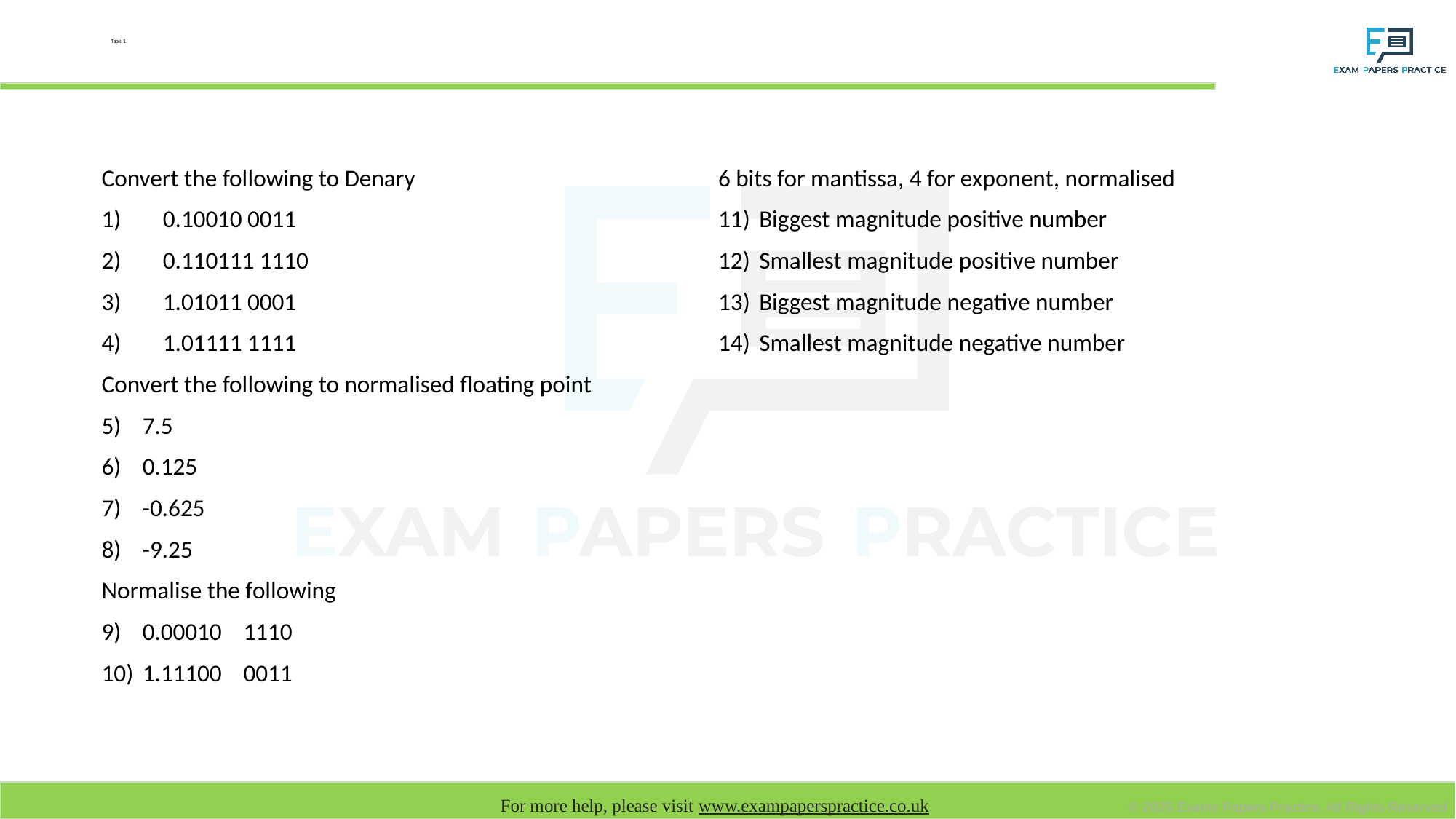

# Task 1
Convert the following to Denary
0.10010 0011
0.110111 1110
1.01011 0001
1.01111 1111
Convert the following to normalised floating point
7.5
0.125
-0.625
-9.25
Normalise the following
0.00010    1110
1.11100    0011
6 bits for mantissa, 4 for exponent, normalised
Biggest magnitude positive number
Smallest magnitude positive number
Biggest magnitude negative number
Smallest magnitude negative number